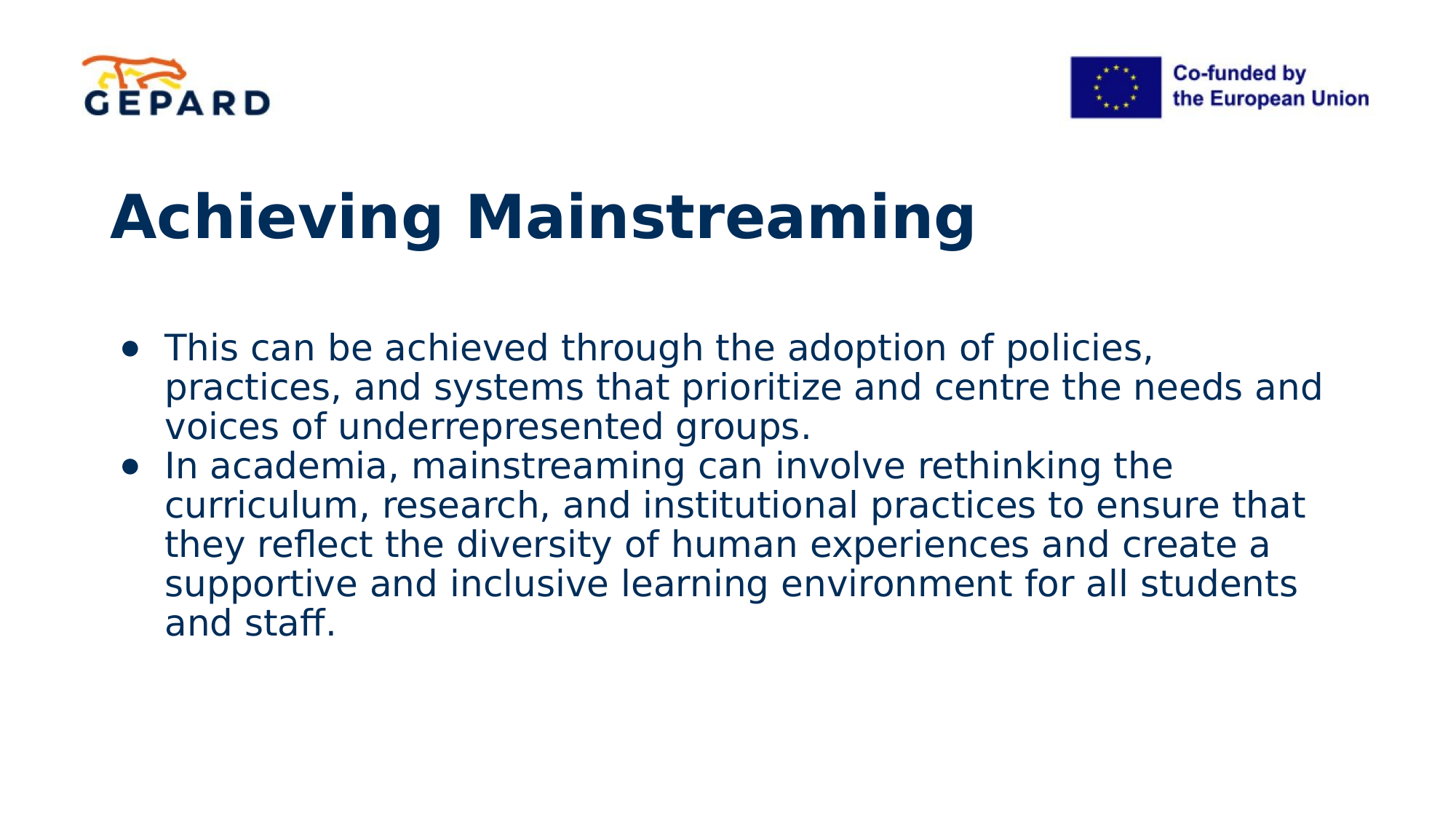

# Achieving Mainstreaming
This can be achieved through the adoption of policies, practices, and systems that prioritize and centre the needs and voices of underrepresented groups.
In academia, mainstreaming can involve rethinking the curriculum, research, and institutional practices to ensure that they reflect the diversity of human experiences and create a supportive and inclusive learning environment for all students and staff.